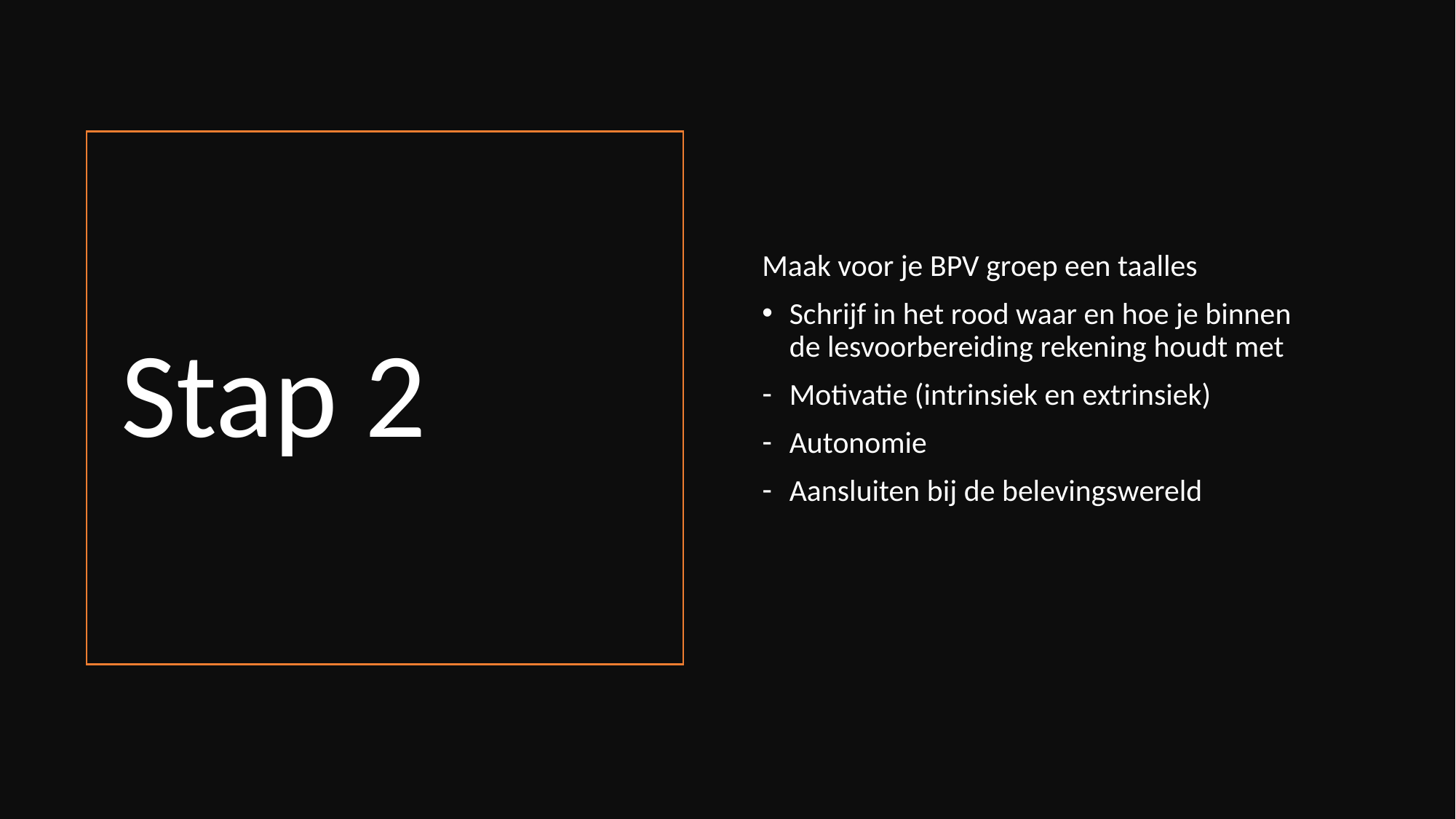

Maak voor je BPV groep een taalles
Schrijf in het rood waar en hoe je binnen de lesvoorbereiding rekening houdt met
Motivatie (intrinsiek en extrinsiek)
Autonomie
Aansluiten bij de belevingswereld

# Stap 2